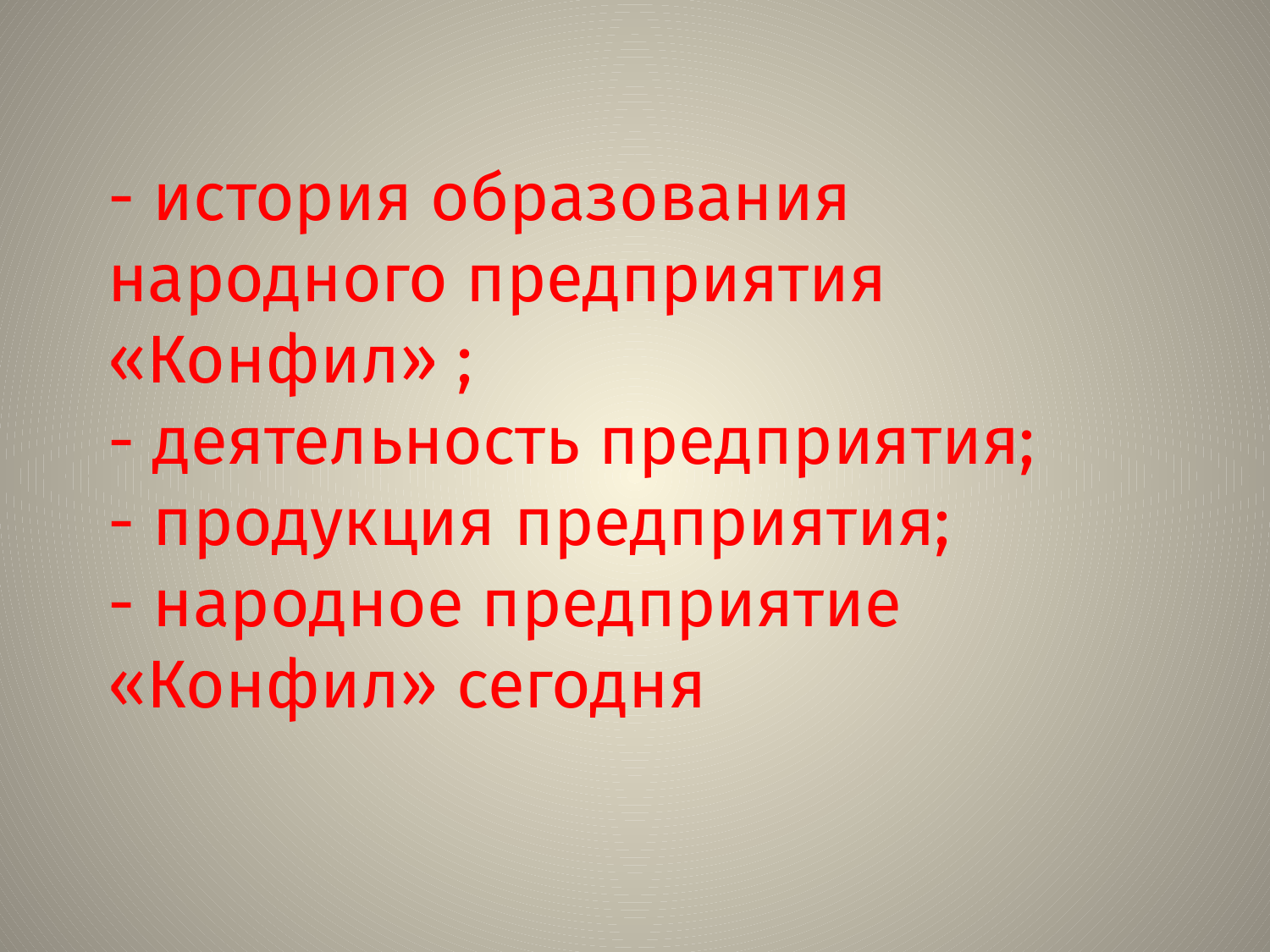

# - история образования народного предприятия «Конфил» ; - деятельность предприятия; - продукция предприятия; - народное предприятие «Конфил» сегодня